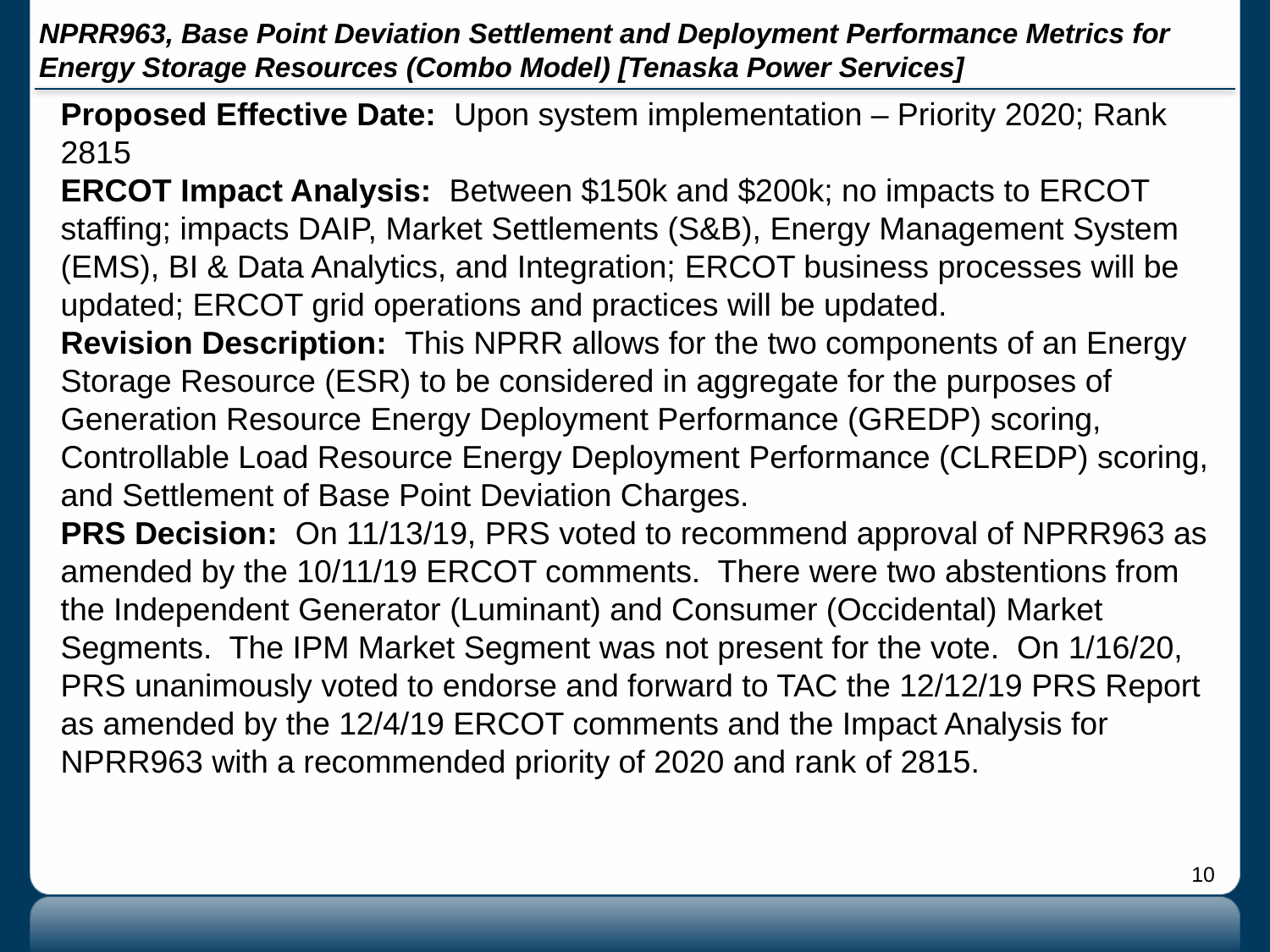

# NPRR963, Base Point Deviation Settlement and Deployment Performance Metrics for Energy Storage Resources (Combo Model) [Tenaska Power Services]
Proposed Effective Date:  Upon system implementation – Priority 2020; Rank 2815
ERCOT Impact Analysis:  Between $150k and $200k; no impacts to ERCOT staffing; impacts DAIP, Market Settlements (S&B), Energy Management System (EMS), BI & Data Analytics, and Integration; ERCOT business processes will be updated; ERCOT grid operations and practices will be updated.
Revision Description:  This NPRR allows for the two components of an Energy Storage Resource (ESR) to be considered in aggregate for the purposes of Generation Resource Energy Deployment Performance (GREDP) scoring, Controllable Load Resource Energy Deployment Performance (CLREDP) scoring, and Settlement of Base Point Deviation Charges.
PRS Decision:  On 11/13/19, PRS voted to recommend approval of NPRR963 as amended by the 10/11/19 ERCOT comments.  There were two abstentions from the Independent Generator (Luminant) and Consumer (Occidental) Market Segments.  The IPM Market Segment was not present for the vote.  On 1/16/20, PRS unanimously voted to endorse and forward to TAC the 12/12/19 PRS Report as amended by the 12/4/19 ERCOT comments and the Impact Analysis for NPRR963 with a recommended priority of 2020 and rank of 2815.